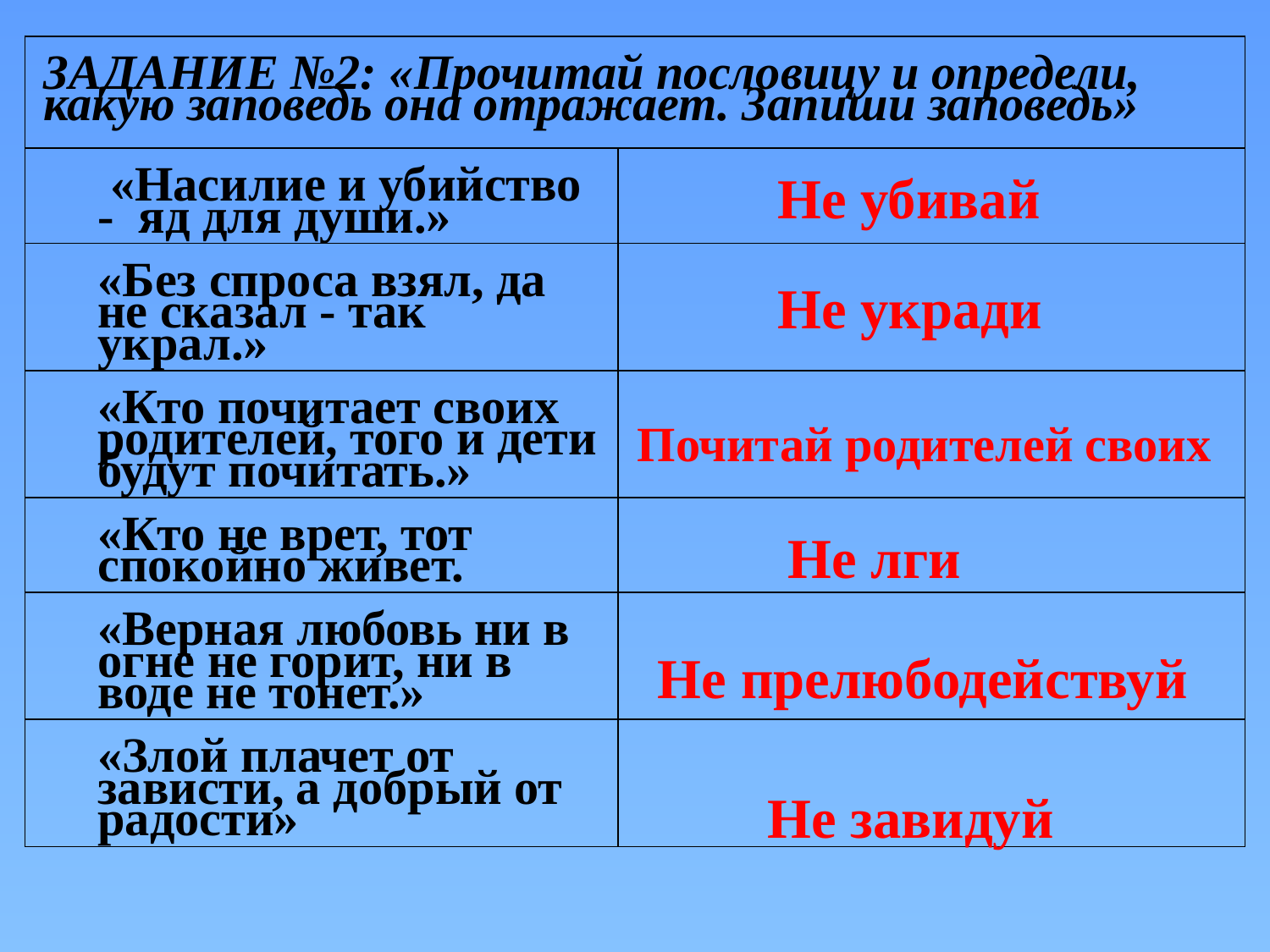

| ЗАДАНИЕ №2: «Прочитай пословицу и определи, какую заповедь она отражает. Запиши заповедь» |  |
| --- | --- |
| «Насилие и убийство -  яд для души.» |  |
| «Без спроса взял, да не сказал - так украл.» |  |
| «Кто почитает своих родителей, того и дети будут почитать.» |  |
| «Кто не врет, тот спокойно живет. |  |
| «Верная любовь ни в огне не горит, ни в воде не тонет.» |  |
| «Злой плачет от зависти, а добрый от радости» |  |
Не убивай
Не укради
Почитай родителей своих
Не лги
Не прелюбодействуй
Не завидуй